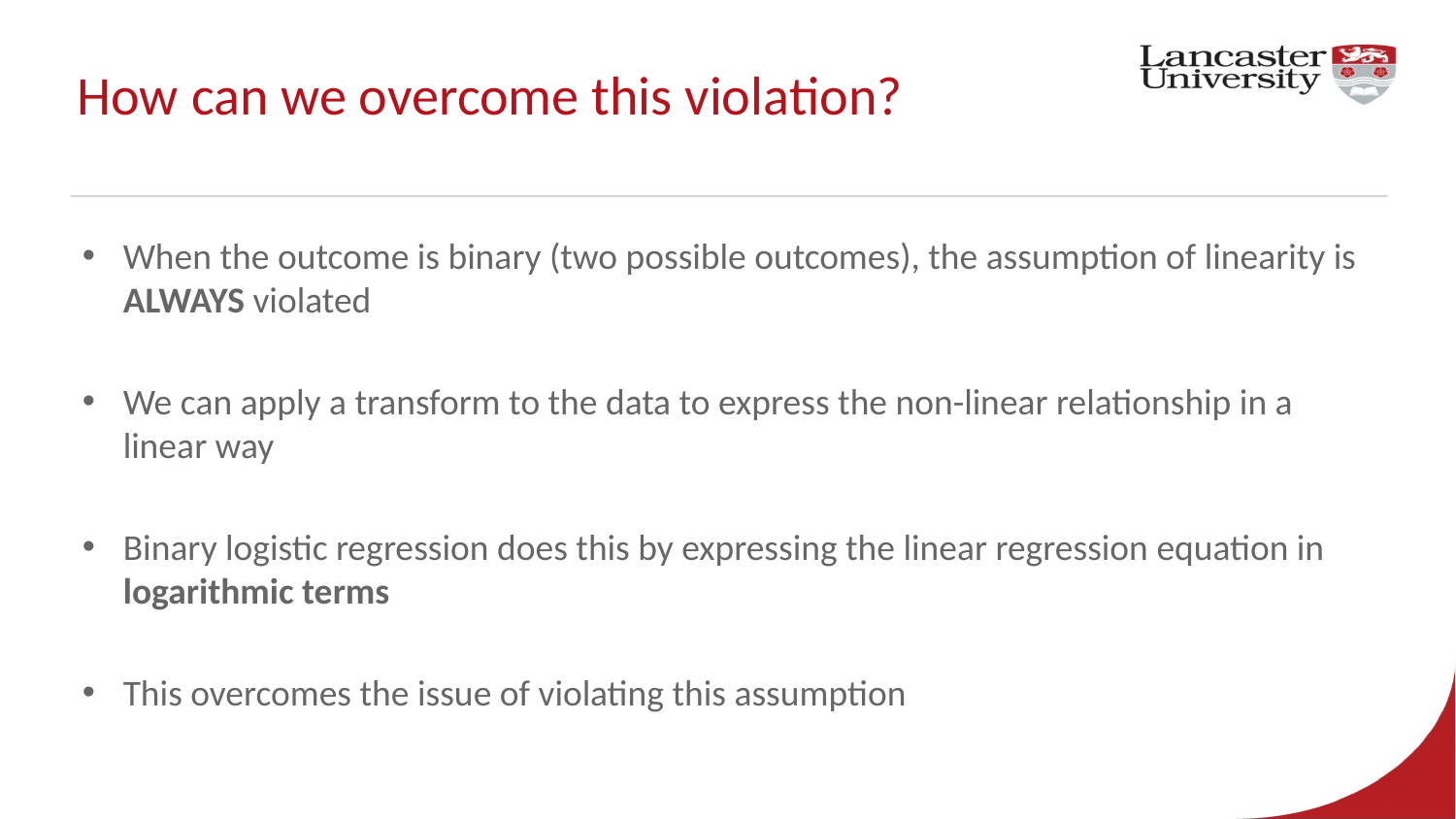

# How can we overcome this violation?
When the outcome is binary (two possible outcomes), the assumption of linearity is ALWAYS violated

We can apply a transform to the data to express the non-linear relationship in a linear way

Binary logistic regression does this by expressing the linear regression equation in logarithmic terms

This overcomes the issue of violating this assumption